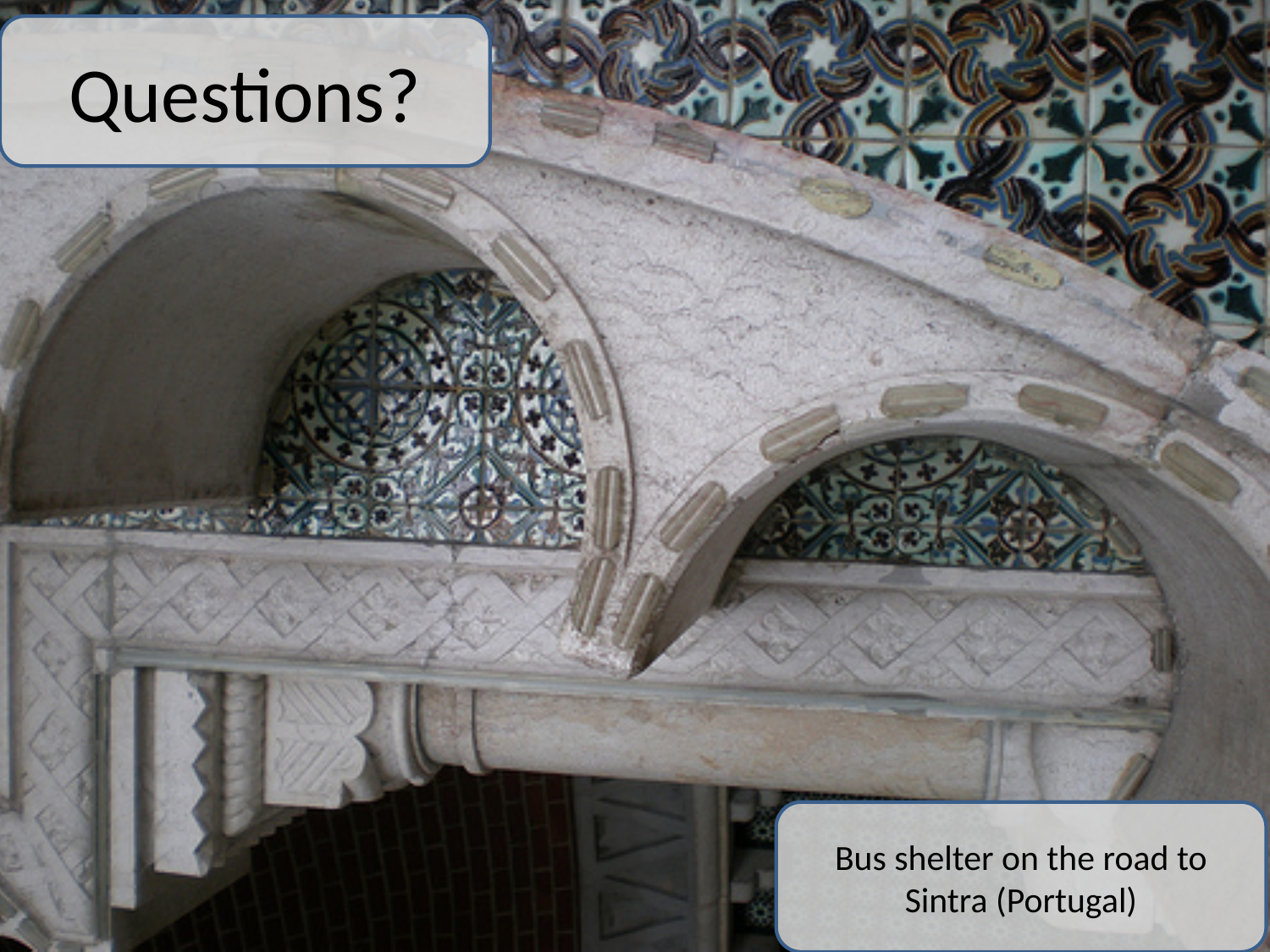

Questions?
Bus shelter on the road to Sintra (Portugal)